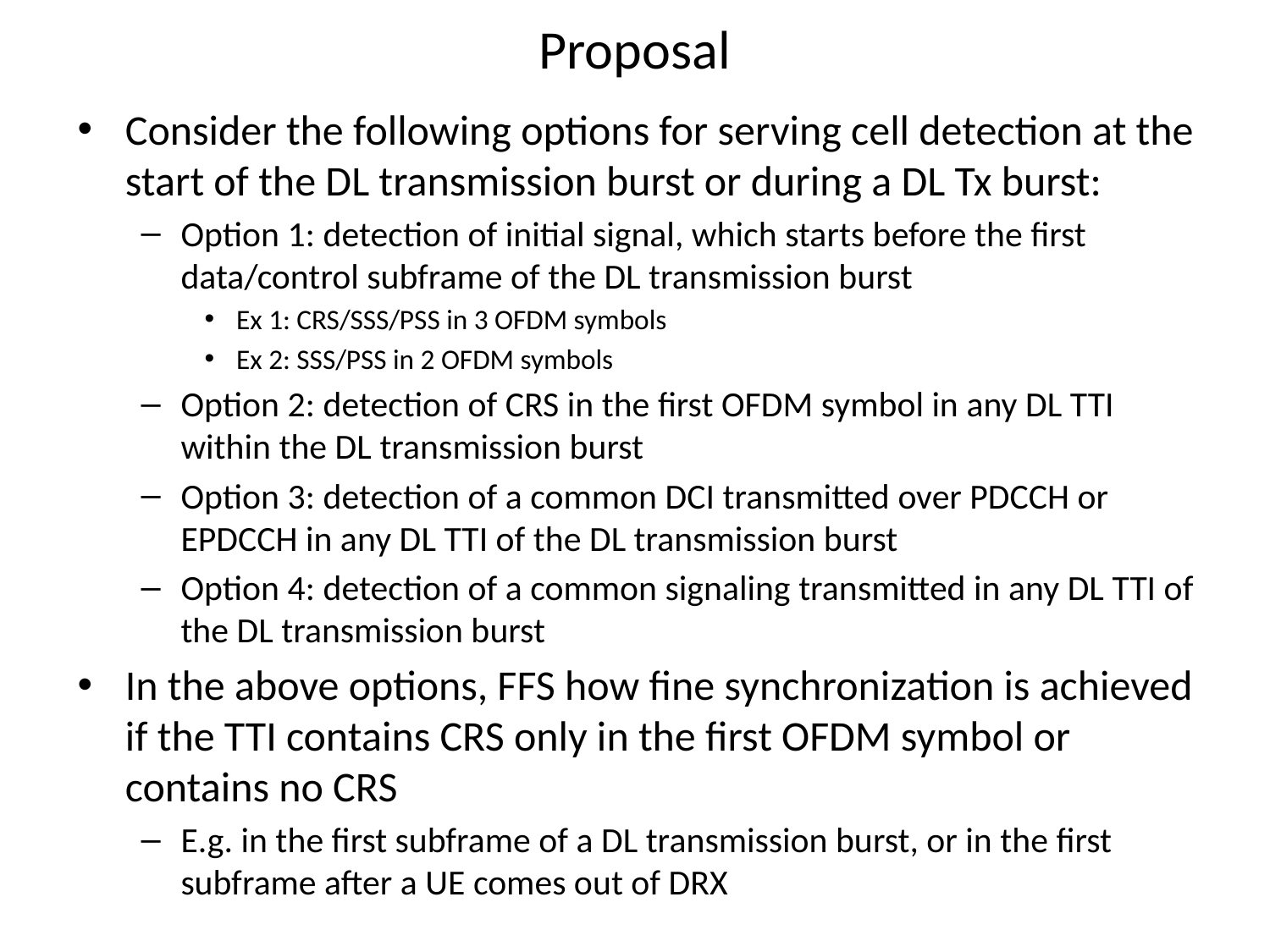

# Proposal
Consider the following options for serving cell detection at the start of the DL transmission burst or during a DL Tx burst:
Option 1: detection of initial signal, which starts before the first data/control subframe of the DL transmission burst
Ex 1: CRS/SSS/PSS in 3 OFDM symbols
Ex 2: SSS/PSS in 2 OFDM symbols
Option 2: detection of CRS in the first OFDM symbol in any DL TTI within the DL transmission burst
Option 3: detection of a common DCI transmitted over PDCCH or EPDCCH in any DL TTI of the DL transmission burst
Option 4: detection of a common signaling transmitted in any DL TTI of the DL transmission burst
In the above options, FFS how fine synchronization is achieved if the TTI contains CRS only in the first OFDM symbol or contains no CRS
E.g. in the first subframe of a DL transmission burst, or in the first subframe after a UE comes out of DRX